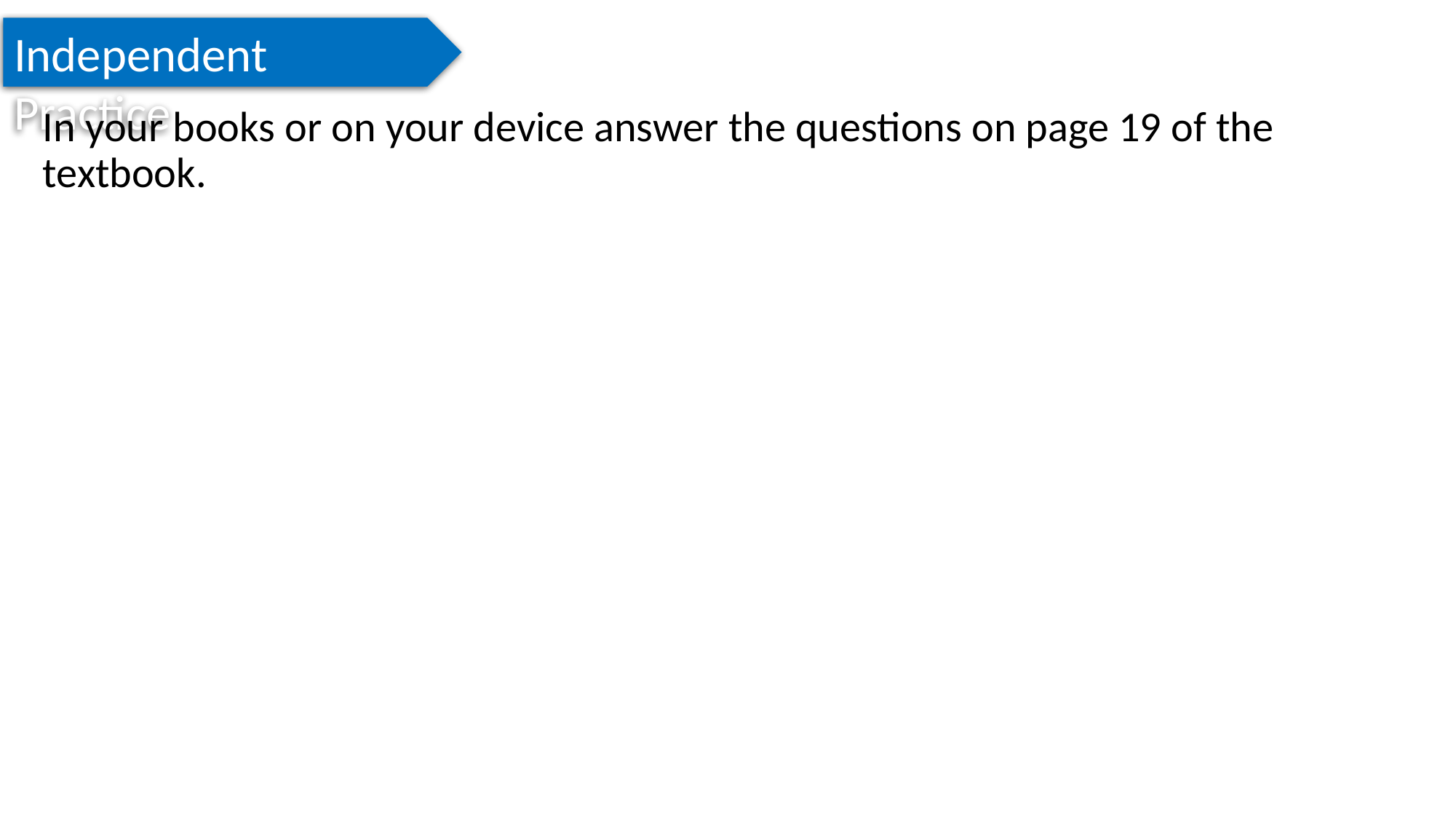

Independent Practice
In your books or on your device answer the questions on page 19 of the textbook.